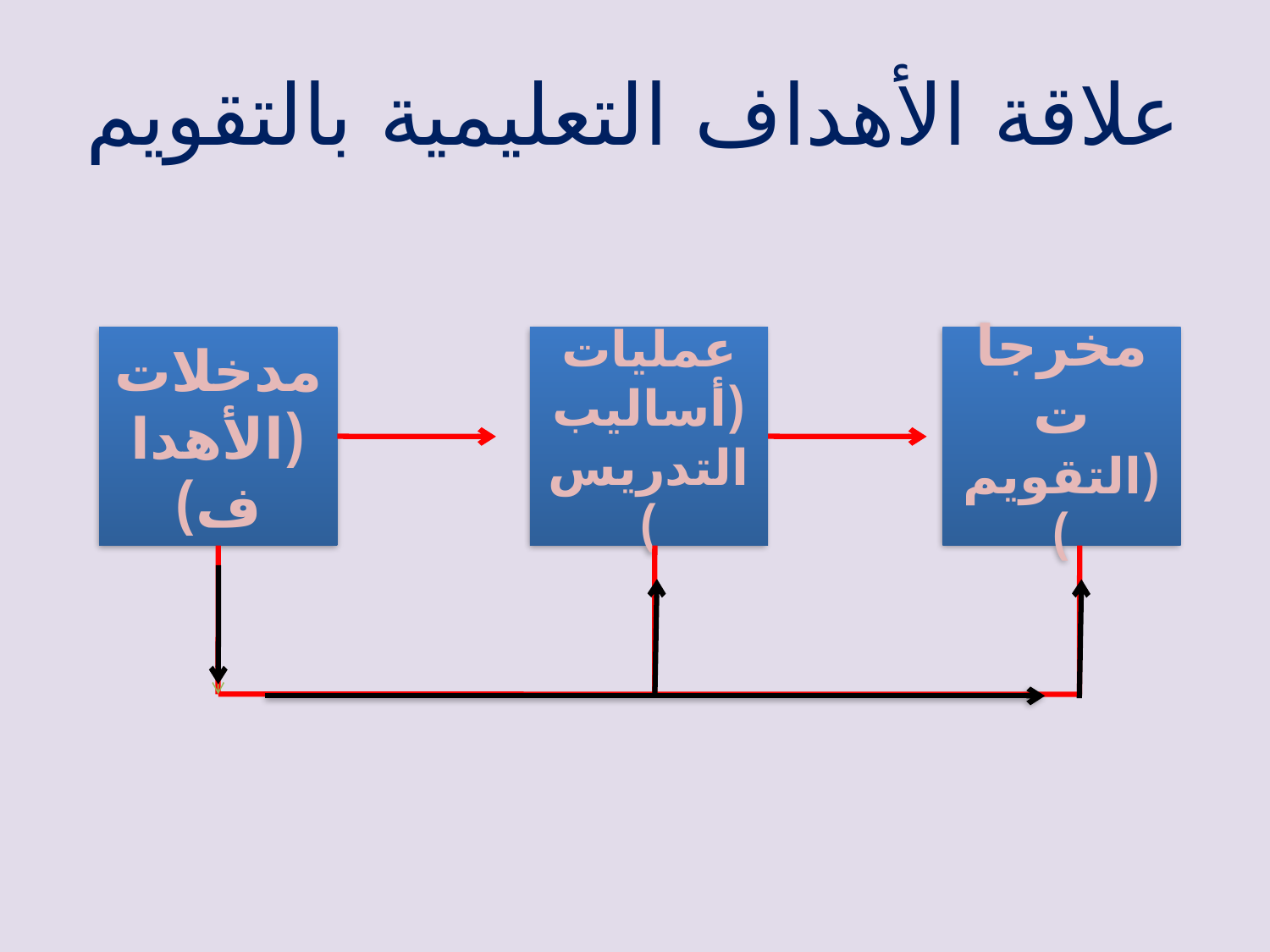

علاقة الأهداف التعليمية بالتقويم

مدخلات
(الأهداف)
عمليات
(أساليب التدريس)
مخرجات (التقويم)